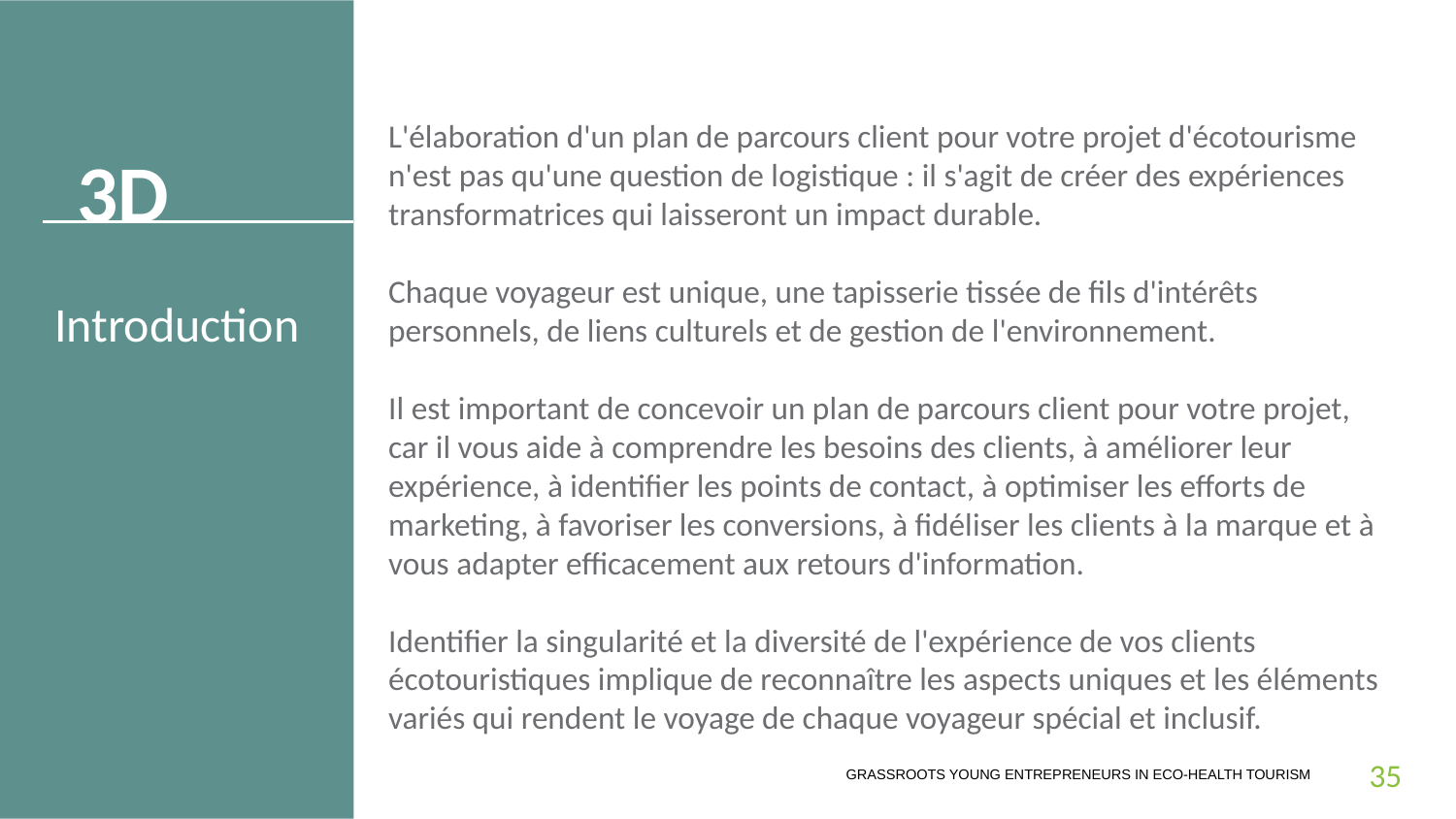

3D
L'élaboration d'un plan de parcours client pour votre projet d'écotourisme n'est pas qu'une question de logistique : il s'agit de créer des expériences transformatrices qui laisseront un impact durable.

Chaque voyageur est unique, une tapisserie tissée de fils d'intérêts personnels, de liens culturels et de gestion de l'environnement.

Il est important de concevoir un plan de parcours client pour votre projet, car il vous aide à comprendre les besoins des clients, à améliorer leur expérience, à identifier les points de contact, à optimiser les efforts de marketing, à favoriser les conversions, à fidéliser les clients à la marque et à vous adapter efficacement aux retours d'information.

Identifier la singularité et la diversité de l'expérience de vos clients écotouristiques implique de reconnaître les aspects uniques et les éléments variés qui rendent le voyage de chaque voyageur spécial et inclusif.

Introduction

35
GRASSROOTS YOUNG ENTREPRENEURS IN ECO-HEALTH TOURISM